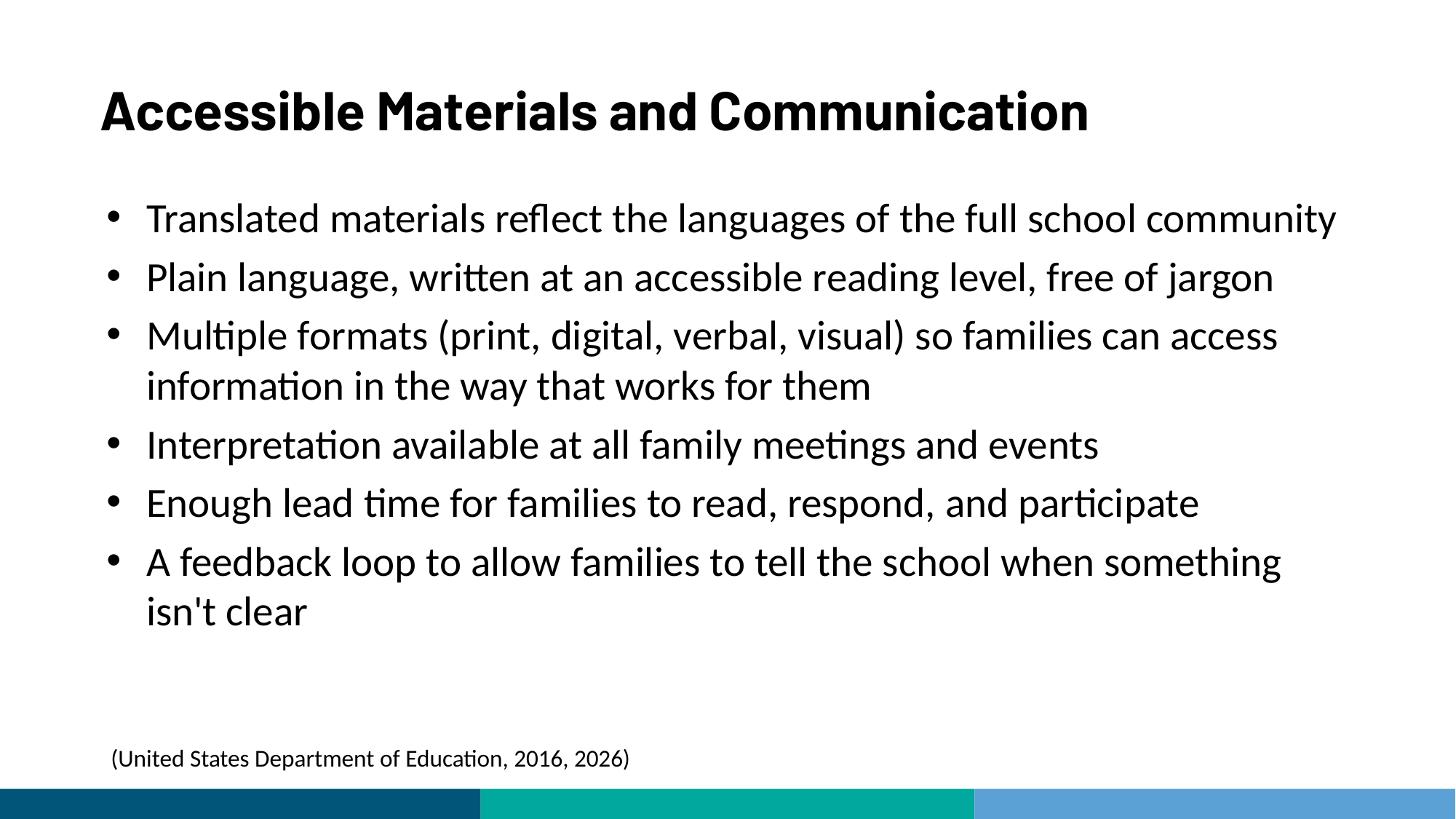

# Accessible Materials and Communication
Translated materials reflect the languages of the full school community
Plain language, written at an accessible reading level, free of jargon
Multiple formats (print, digital, verbal, visual) so families can access information in the way that works for them
Interpretation available at all family meetings and events
Enough lead time for families to read, respond, and participate
A feedback loop to allow families to tell the school when something isn't clear
(United States Department of Education, 2016, 2026)